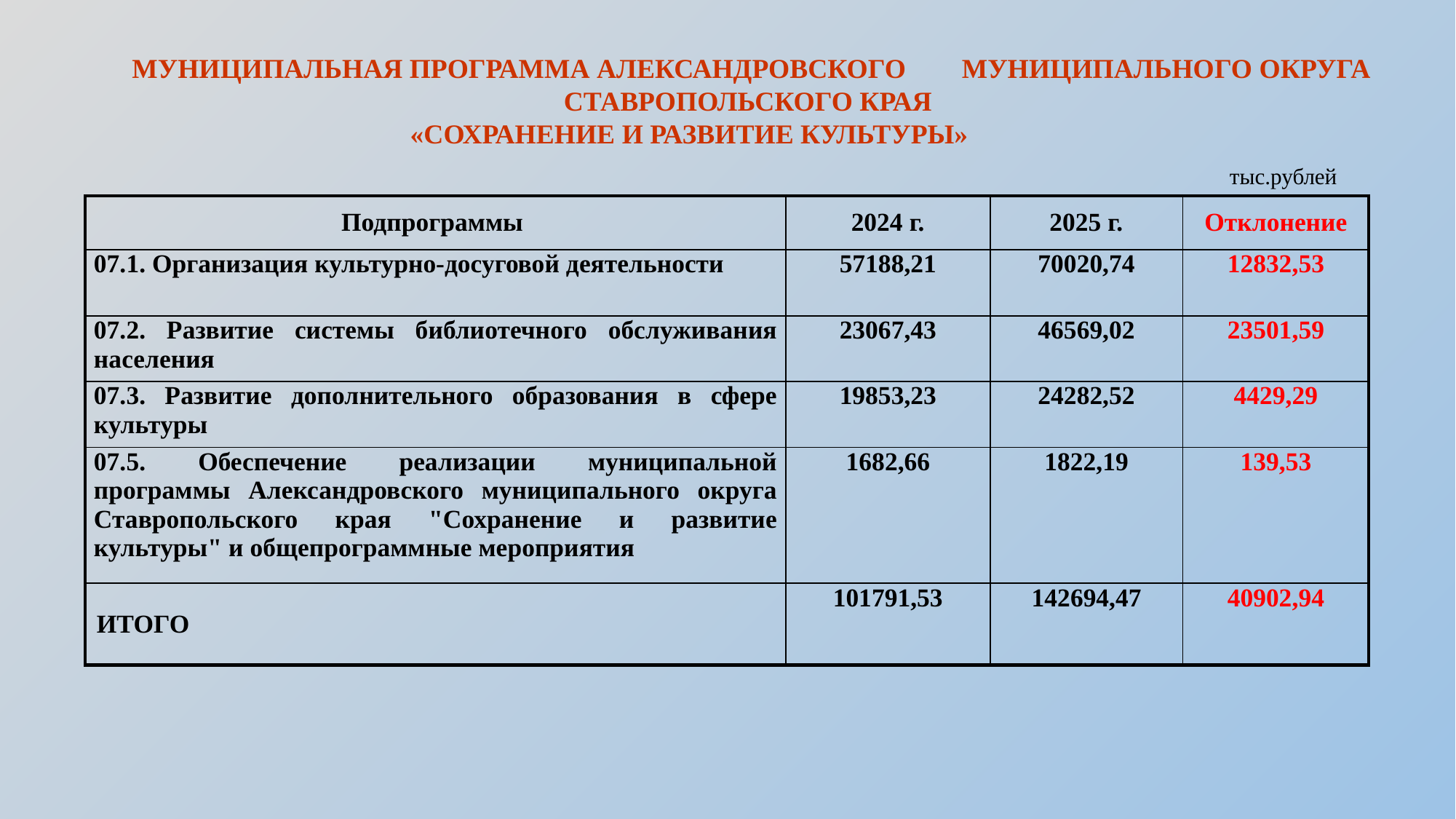

МУНИЦИПАЛЬНАЯ ПРОГРАММА АЛЕКСАНДРОВСКОГО        МУНИЦИПАЛЬНОГО ОКРУГА СТАВРОПОЛЬСКОГО КРАЯ
«СОХРАНЕНИЕ И РАЗВИТИЕ КУЛЬТУРЫ»
тыс.рублей
| Подпрограммы | 2024 г. | 2025 г. | Отклонение |
| --- | --- | --- | --- |
| 07.1. Организация культурно-досуговой деятельности | 57188,21 | 70020,74 | 12832,53 |
| 07.2. Развитие системы библиотечного обслуживания населения | 23067,43 | 46569,02 | 23501,59 |
| 07.3. Развитие дополнительного образования в сфере культуры | 19853,23 | 24282,52 | 4429,29 |
| 07.5. Обеспечение реализации муниципальной программы Александровского муниципального округа Ставропольского края "Сохранение и развитие культуры" и общепрограммные мероприятия | 1682,66 | 1822,19 | 139,53 |
| ИТОГО | 101791,53 | 142694,47 | 40902,94 |